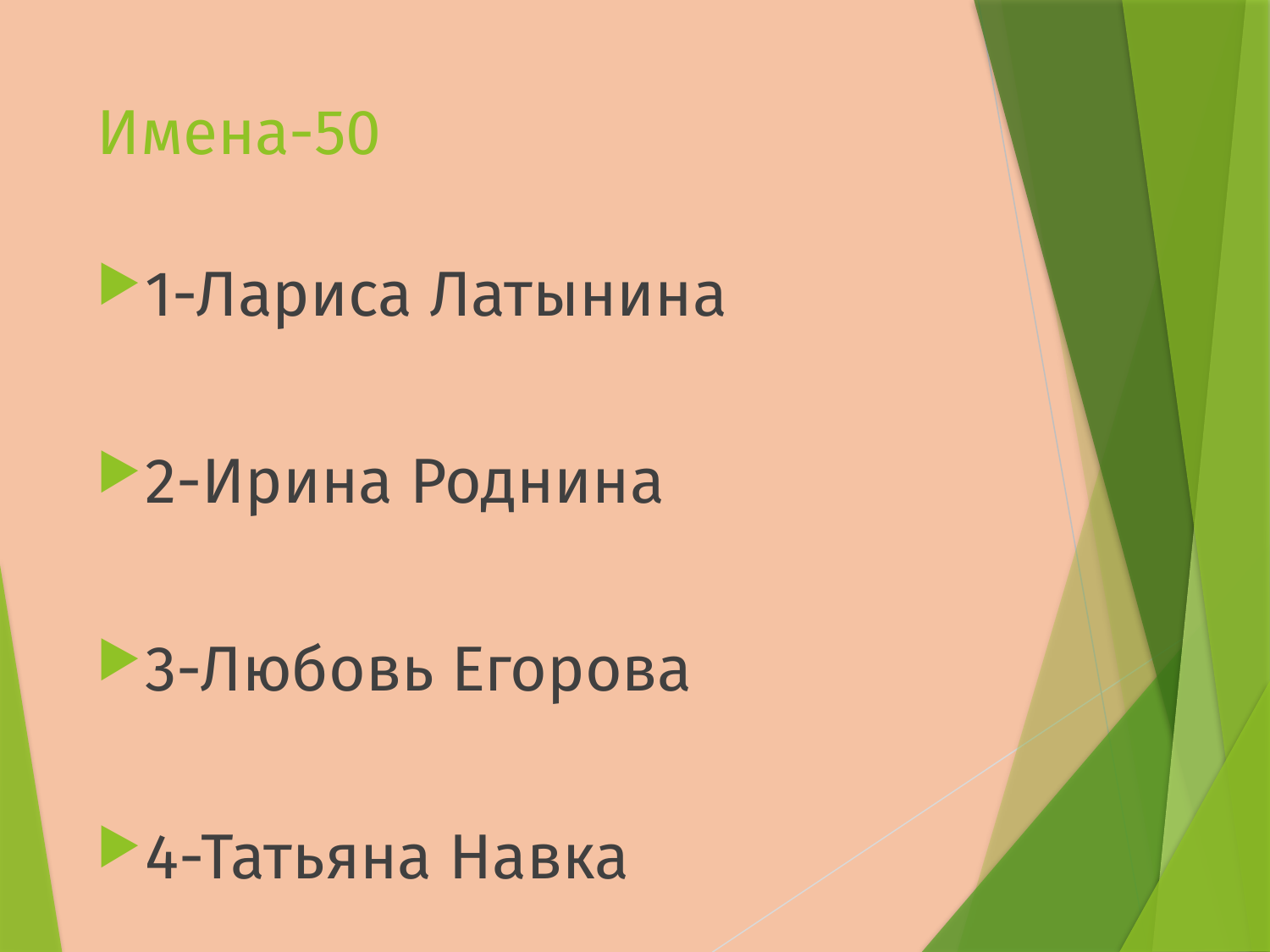

# Имена-50
1-Лариса Латынина

2-Ирина Роднина

3-Любовь Егорова

4-Татьяна Навка